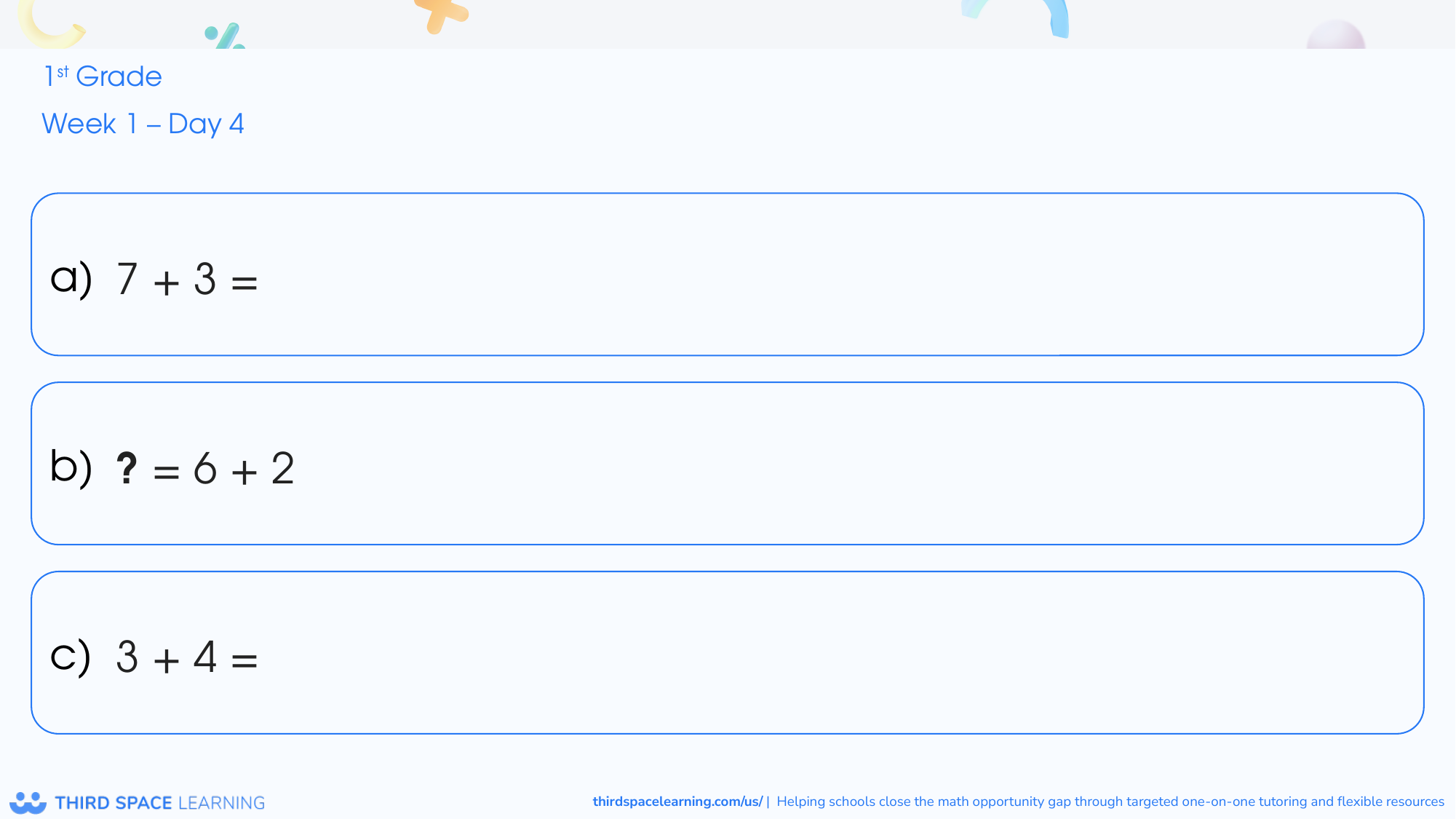

1st Grade
Week 1 – Day 4
7 + 3 =
? = 6 + 2
3 + 4 =